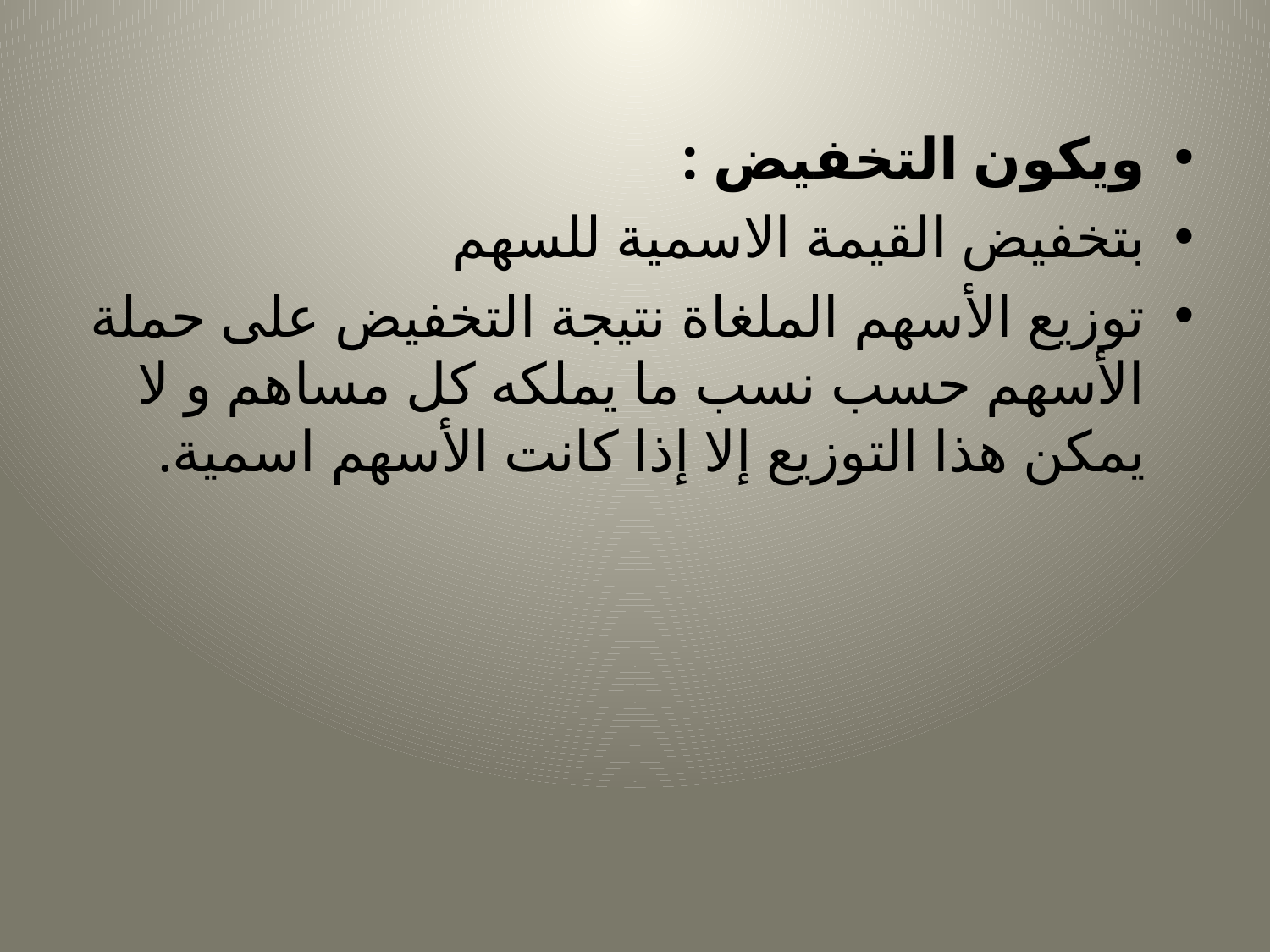

#
ويكون التخفيض :
بتخفيض القيمة الاسمية للسهم
توزيع الأسهم الملغاة نتيجة التخفيض على حملة الأسهم حسب نسب ما يملكه كل مساهم و لا يمكن هذا التوزيع إلا إذا كانت الأسهم اسمية.